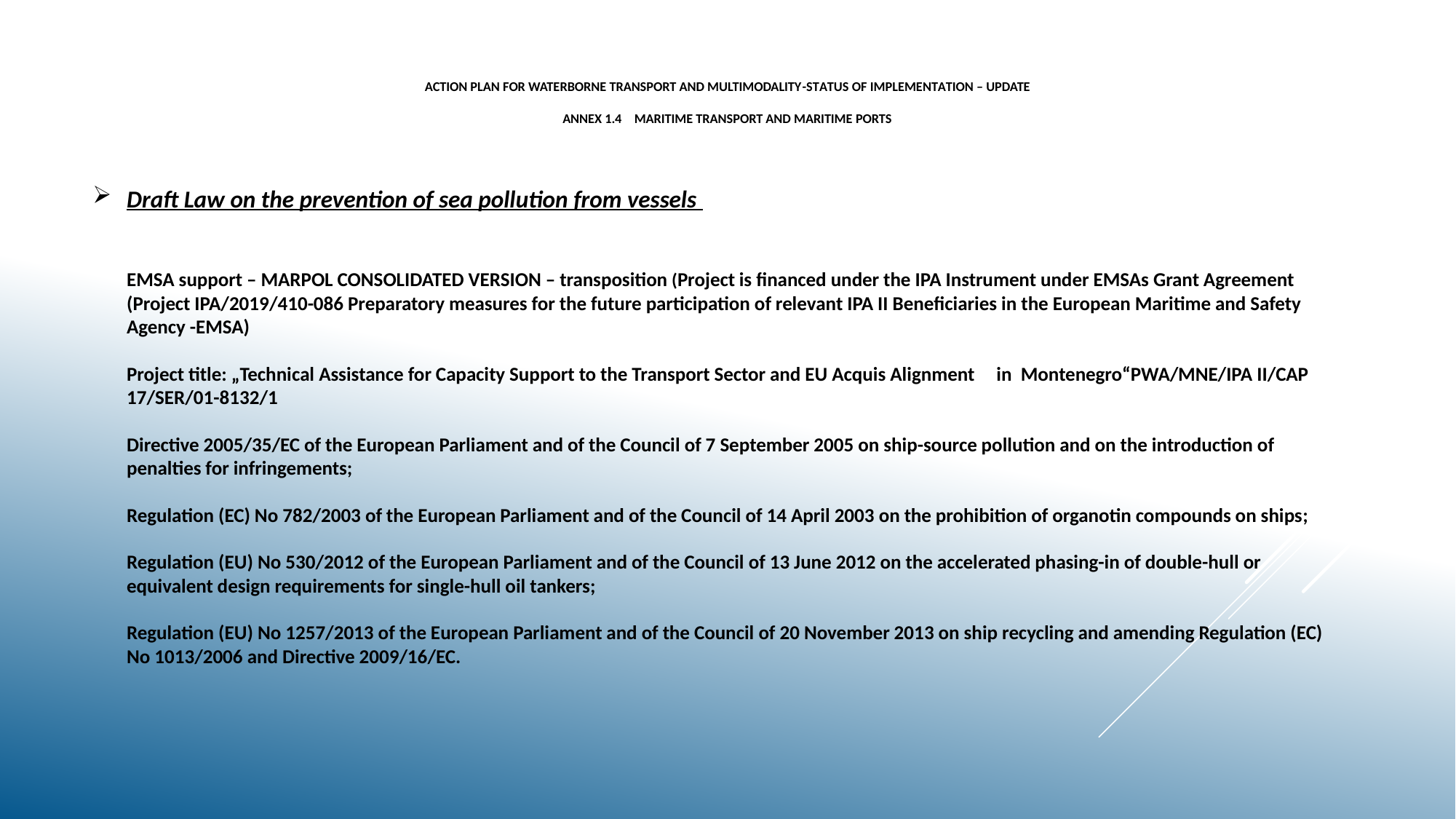

ACTION PLAN FOR WATERBORNE TRANSPORT AND MULTIMODALITY-STATUS OF IMPLEMENTATION – UPDATE
ANNEX 1.4    MARITIME TRANSPORT AND MARITIME PORTS

# Draft Law on the prevention of sea pollution from vessels EMSA support – MARPOL CONSOLIDATED VERSION – transposition (Project is financed under the IPA Instrument under EMSAs Grant Agreement (Project IPA/2019/410-086 Preparatory measures for the future participation of relevant IPA II Beneficiaries in the European Maritime and Safety Agency -EMSA) Project title: „Technical Assistance for Capacity Support to the Transport Sector and EU Acquis Alignment     in  Montenegro“PWA/MNE/IPA II/CAP 17/SER/01-8132/1 Directive 2005/35/EC of the European Parliament and of the Council of 7 September 2005 on ship-source pollution and on the introduction of penalties for infringements; Regulation (EC) No 782/2003 of the European Parliament and of the Council of 14 April 2003 on the prohibition of organotin compounds on ships; Regulation (EU) No 530/2012 of the European Parliament and of the Council of 13 June 2012 on the accelerated phasing-in of double-hull or equivalent design requirements for single-hull oil tankers; Regulation (EU) No 1257/2013 of the European Parliament and of the Council of 20 November 2013 on ship recycling and amending Regulation (EC) No 1013/2006 and Directive 2009/16/EC.